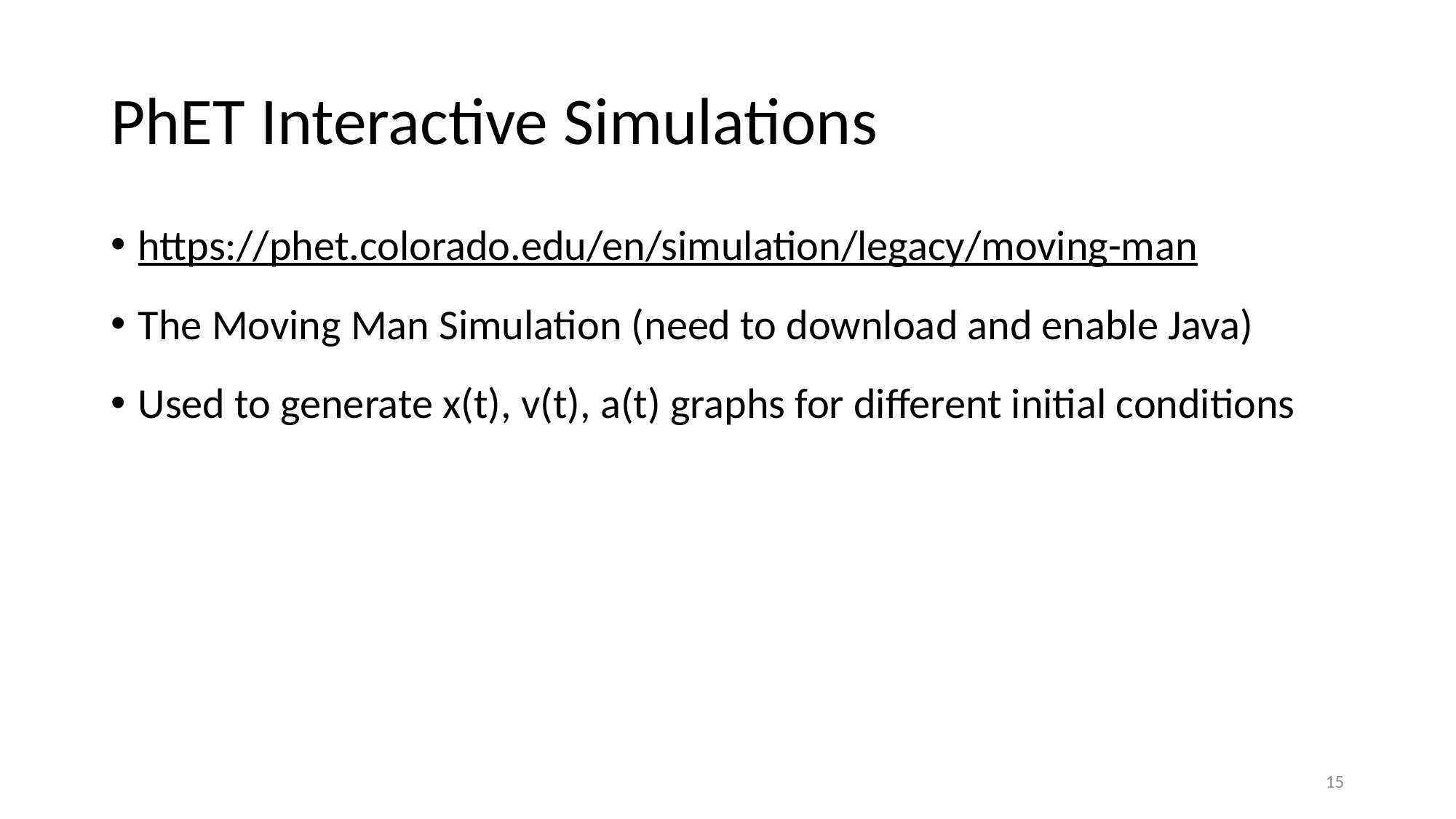

# PhET Interactive Simulations
https://phet.colorado.edu/en/simulation/legacy/moving-man
The Moving Man Simulation (need to download and enable Java)
Used to generate x(t), v(t), a(t) graphs for different initial conditions
15